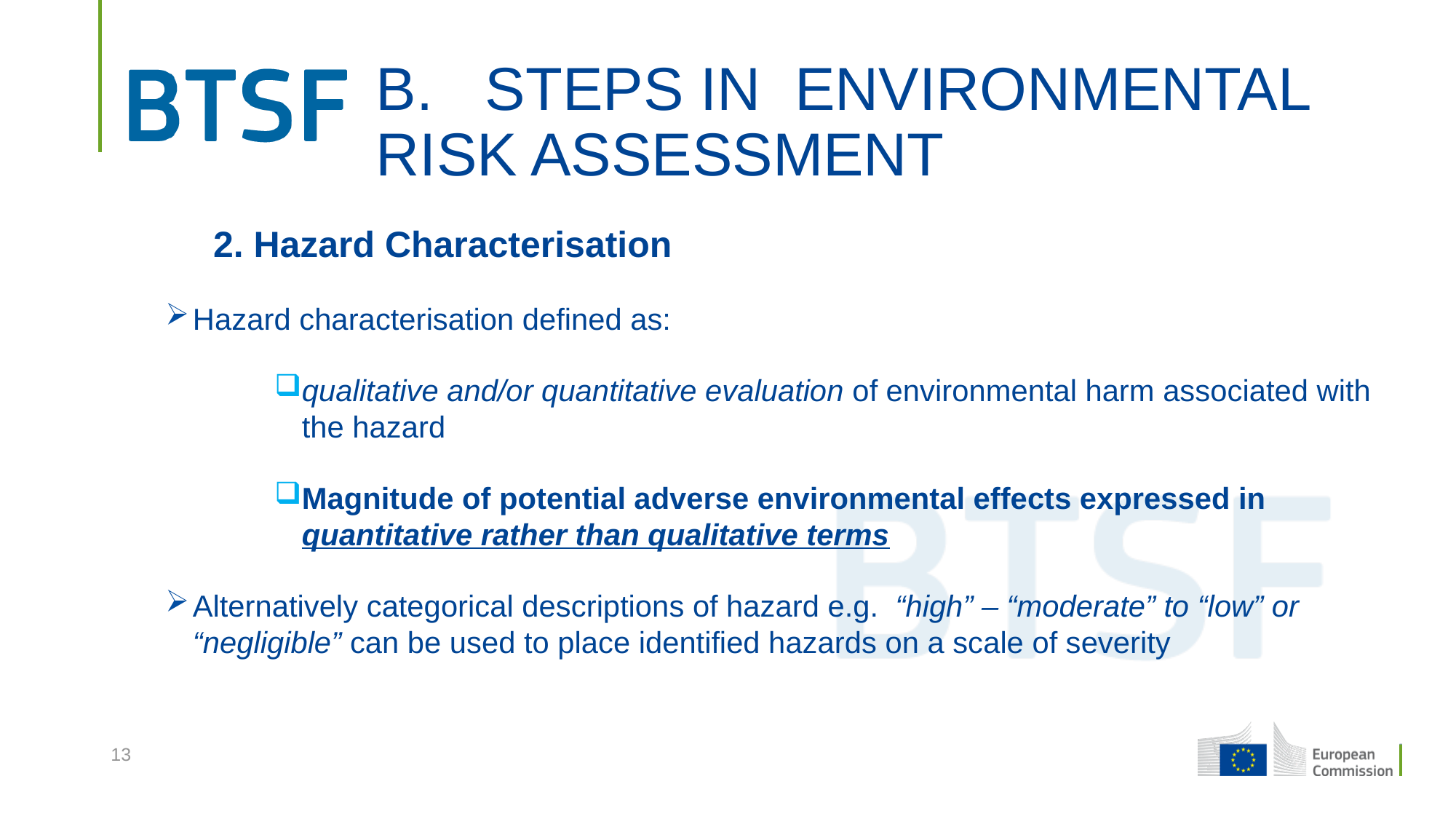

# B.	STEPS IN  ENVIRONMENTAL RISK ASSESSMENT
2. Hazard Characterisation
Hazard characterisation defined as:
qualitative and/or quantitative evaluation of environmental harm associated with the hazard
Magnitude of potential adverse environmental effects expressed in quantitative rather than qualitative terms
Alternatively categorical descriptions of hazard e.g.  “high” – “moderate” to “low” or “negligible” can be used to place identified hazards on a scale of severity

13